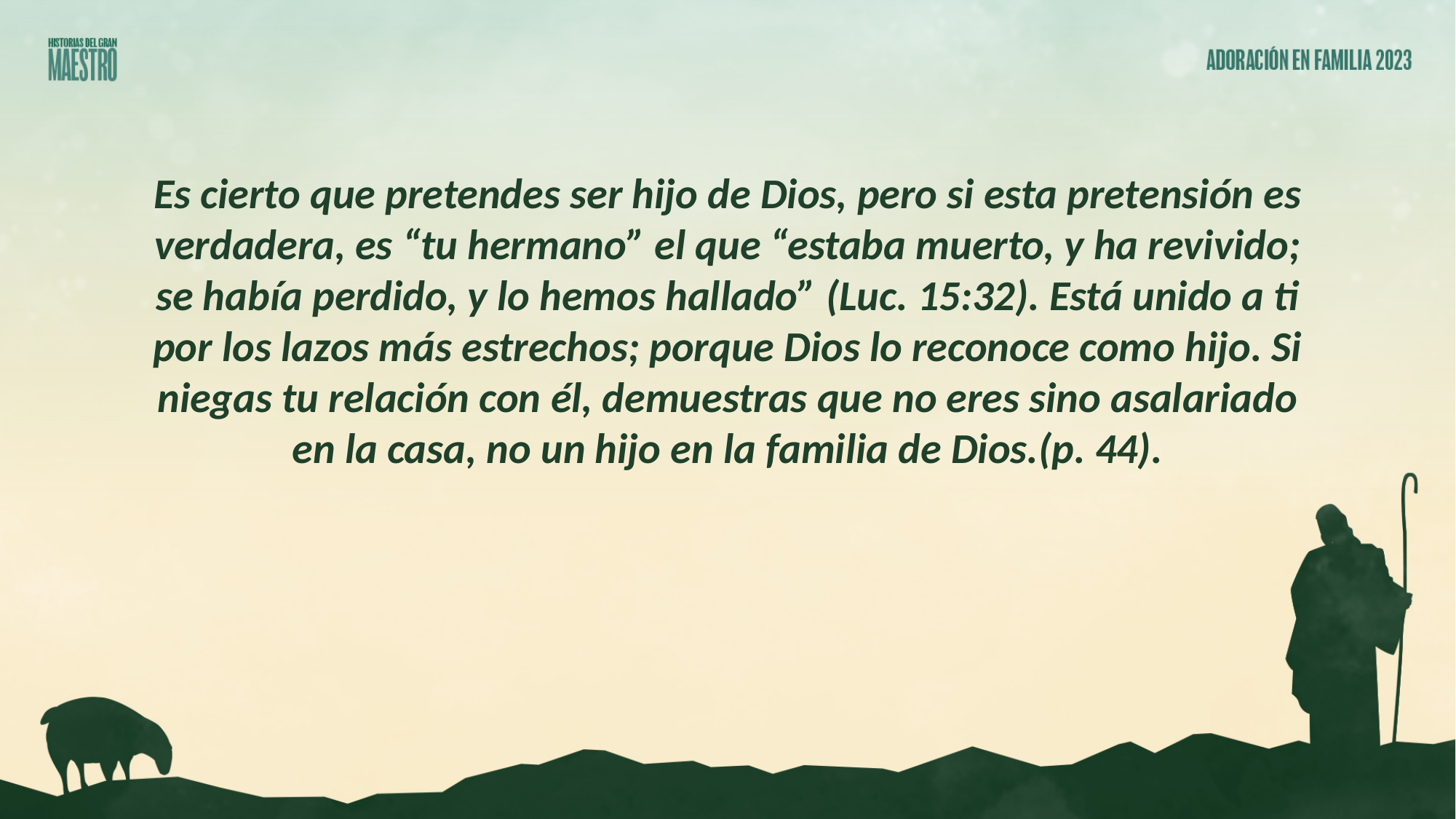

Es cierto que pretendes ser hijo de Dios, pero si esta pretensión es verdadera, es “tu hermano” el que “estaba muerto, y ha revivido; se había perdido, y lo hemos hallado” (Luc. 15:32). Está unido a ti por los lazos más estrechos; porque Dios lo reconoce como hijo. Si niegas tu relación con él, demuestras que no eres sino asalariado
en la casa, no un hijo en la familia de Dios.(p. 44).